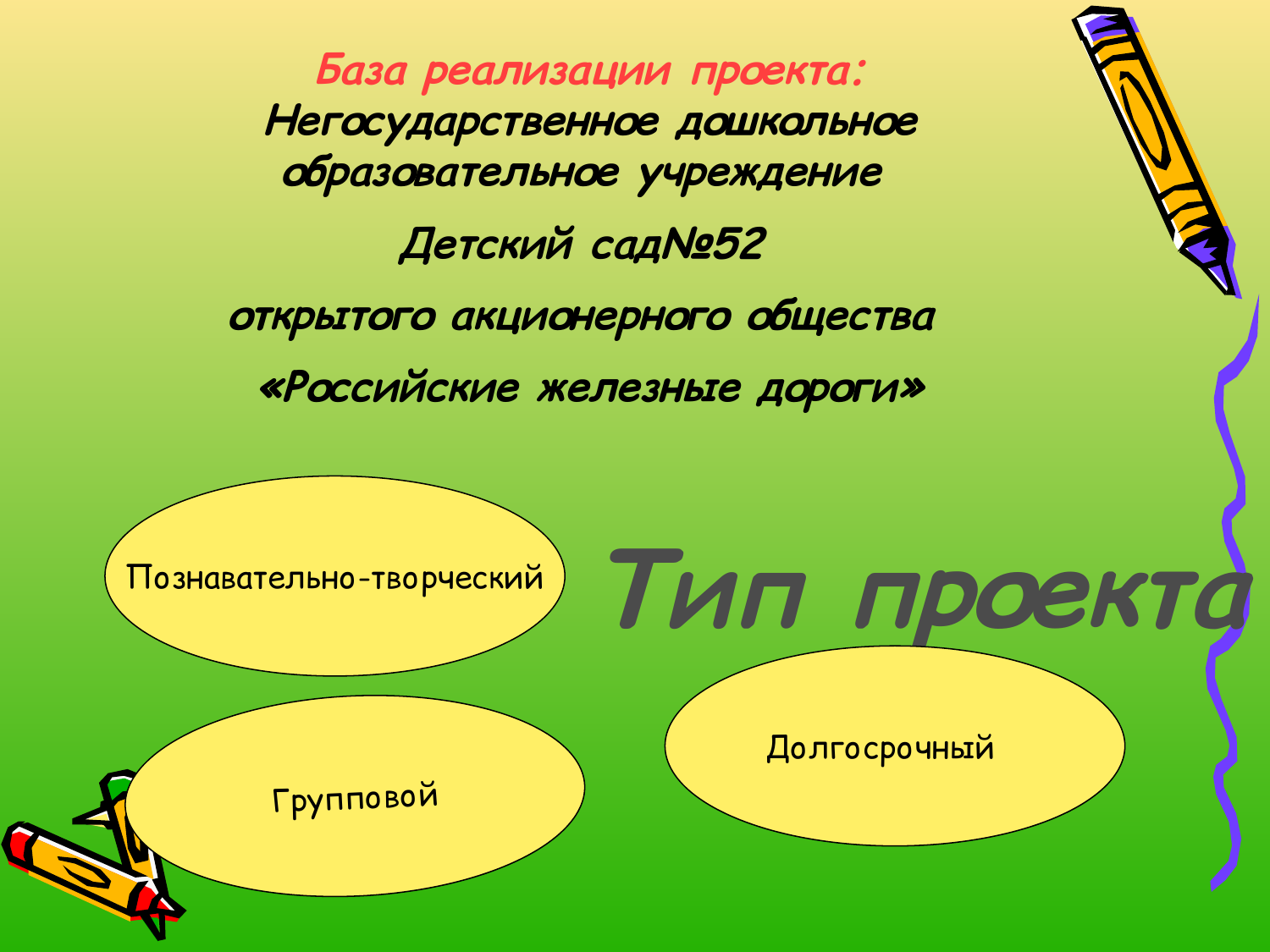

База реализации проекта: Негосударственное дошкольное образовательное учреждение
Детский сад№52
открытого акционерного общества
«Российские железные дороги»
Познавательно-творческий
Тип проекта
Долгосрочный
Групповой